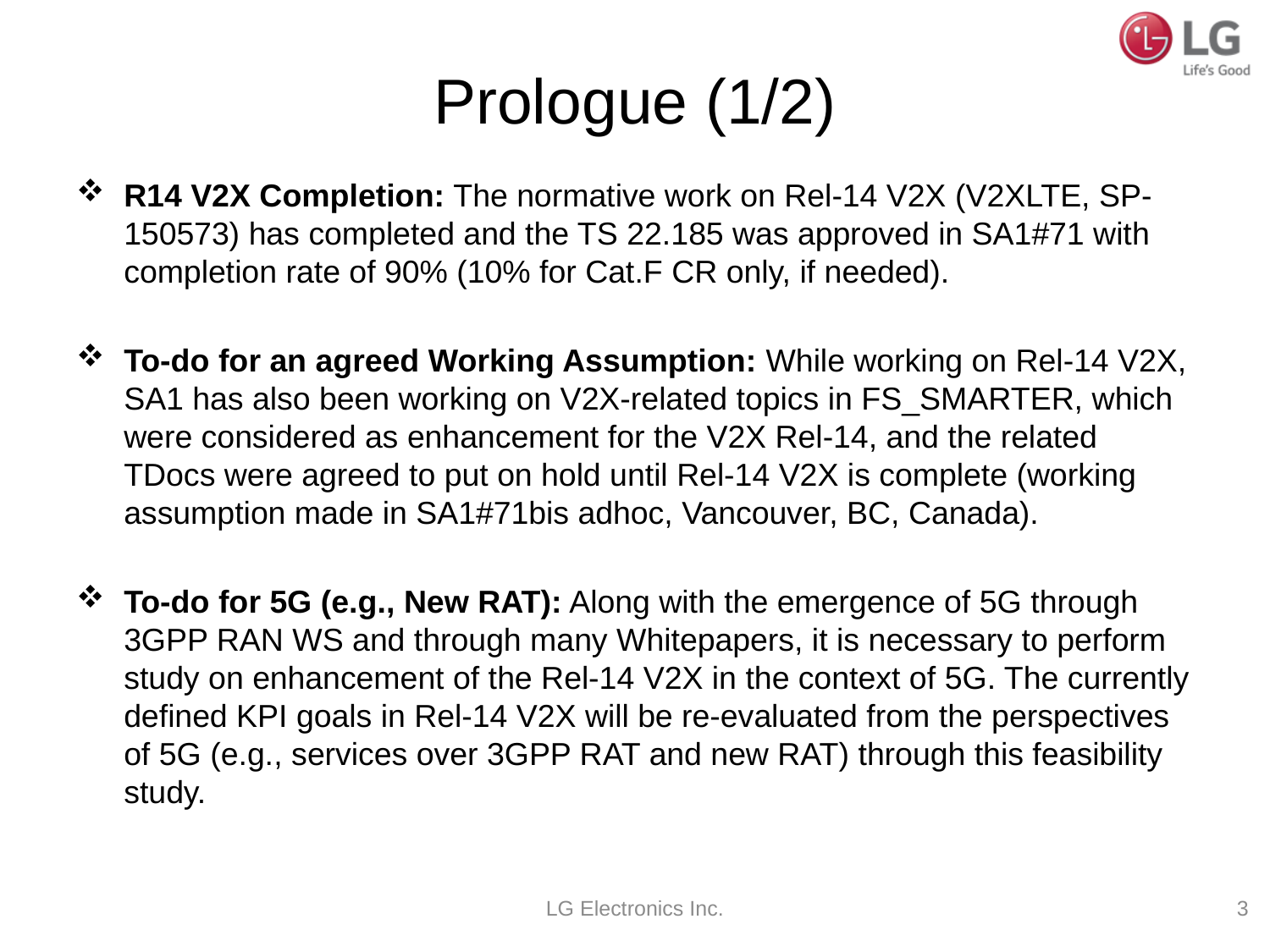

# Prologue (1/2)
R14 V2X Completion: The normative work on Rel-14 V2X (V2XLTE, SP-150573) has completed and the TS 22.185 was approved in SA1#71 with completion rate of 90% (10% for Cat.F CR only, if needed).

To-do for an agreed Working Assumption: While working on Rel-14 V2X, SA1 has also been working on V2X-related topics in FS_SMARTER, which were considered as enhancement for the V2X Rel-14, and the related TDocs were agreed to put on hold until Rel-14 V2X is complete (working assumption made in SA1#71bis adhoc, Vancouver, BC, Canada).

To-do for 5G (e.g., New RAT): Along with the emergence of 5G through 3GPP RAN WS and through many Whitepapers, it is necessary to perform study on enhancement of the Rel-14 V2X in the context of 5G. The currently defined KPI goals in Rel-14 V2X will be re-evaluated from the perspectives of 5G (e.g., services over 3GPP RAT and new RAT) through this feasibility study.
LG Electronics Inc.
3